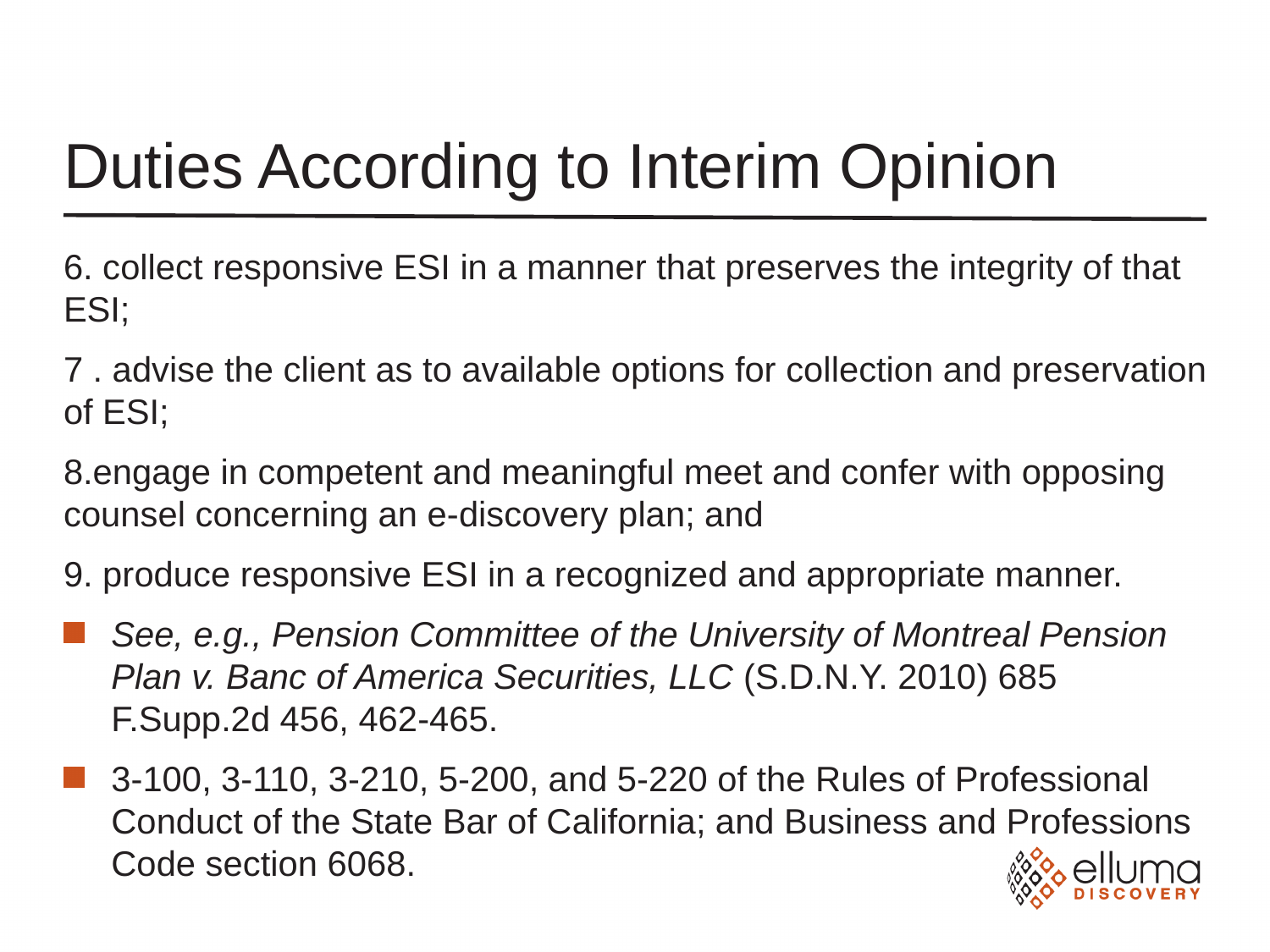

# Duties According to Interim Opinion

6. collect responsive ESI in a manner that preserves the integrity of that ESI;
7 . advise the client as to available options for collection and preservation of ESI;
8.engage in competent and meaningful meet and confer with opposing counsel concerning an e-discovery plan; and
9. produce responsive ESI in a recognized and appropriate manner.
See, e.g., Pension Committee of the University of Montreal Pension Plan v. Banc of America Securities, LLC (S.D.N.Y. 2010) 685 F.Supp.2d 456, 462-465.
3-100, 3-110, 3-210, 5-200, and 5-220 of the Rules of Professional Conduct of the State Bar of California; and Business and Professions Code section 6068.